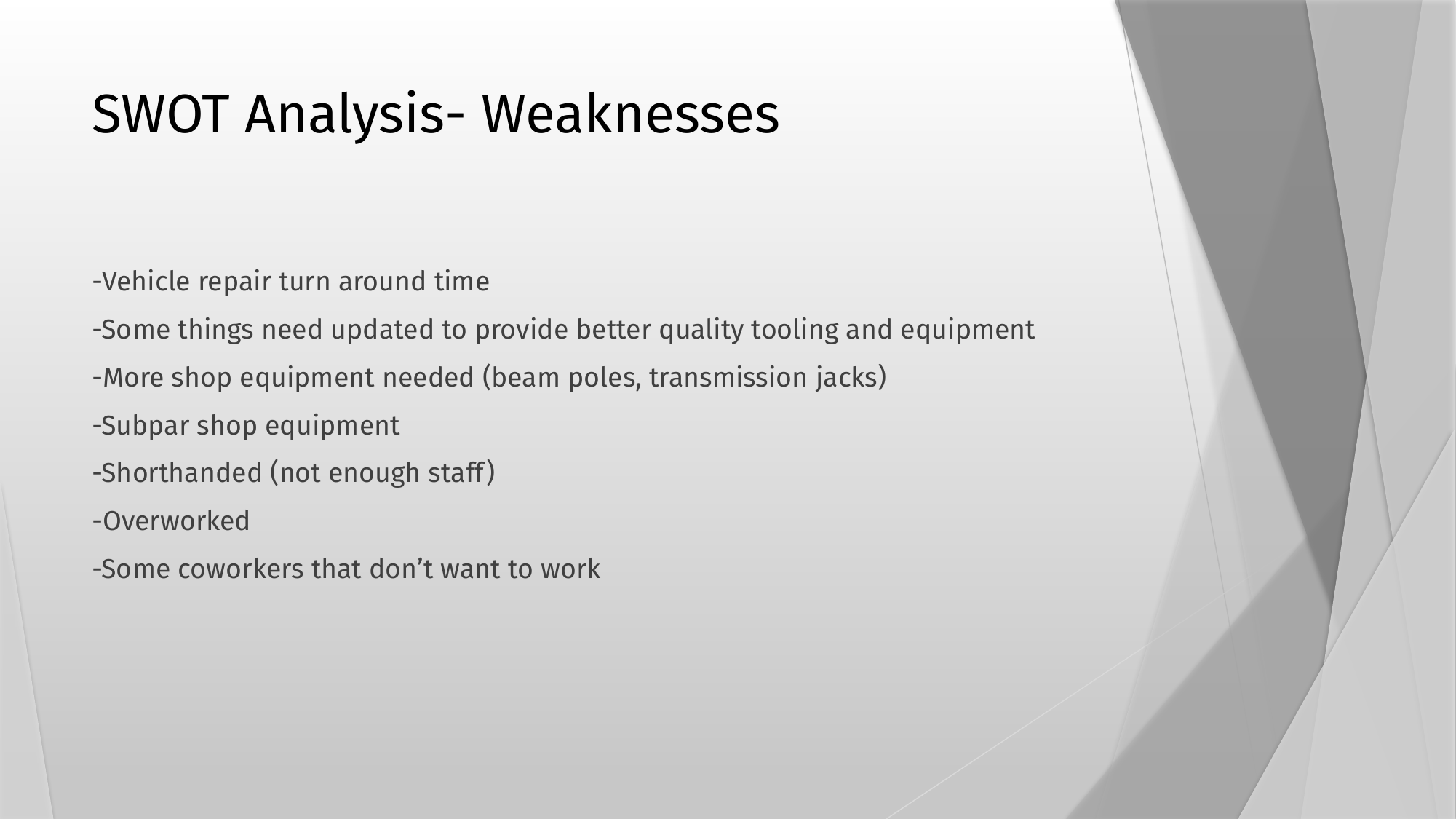

# SWOT Analysis- Weaknesses
-Vehicle repair turn around time
-Some things need updated to provide better quality tooling and equipment
-More shop equipment needed (beam poles, transmission jacks)
-Subpar shop equipment
-Shorthanded (not enough staff)
-Overworked
-Some coworkers that don’t want to work